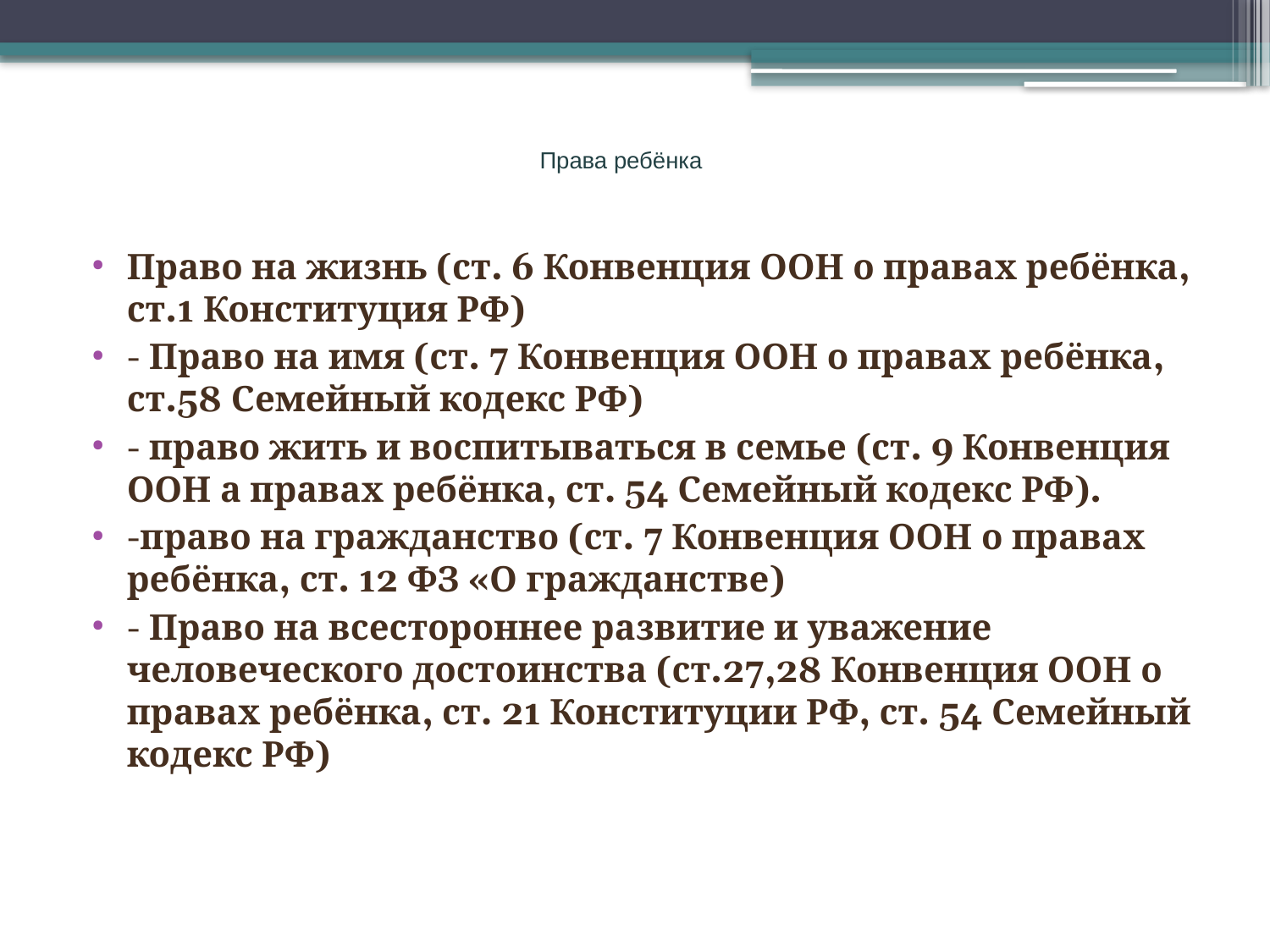

# Права ребёнка
Право на жизнь (ст. 6 Конвенция ООН о правах ребёнка, ст.1 Конституция РФ)
- Право на имя (ст. 7 Конвенция ООН о правах ребёнка, ст.58 Семейный кодекс РФ)
- право жить и воспитываться в семье (ст. 9 Конвенция ООН а правах ребёнка, ст. 54 Семейный кодекс РФ).
-право на гражданство (ст. 7 Конвенция ООН о правах ребёнка, ст. 12 ФЗ «О гражданстве)
- Право на всестороннее развитие и уважение человеческого достоинства (ст.27,28 Конвенция ООН о правах ребёнка, ст. 21 Конституции РФ, ст. 54 Семейный кодекс РФ)